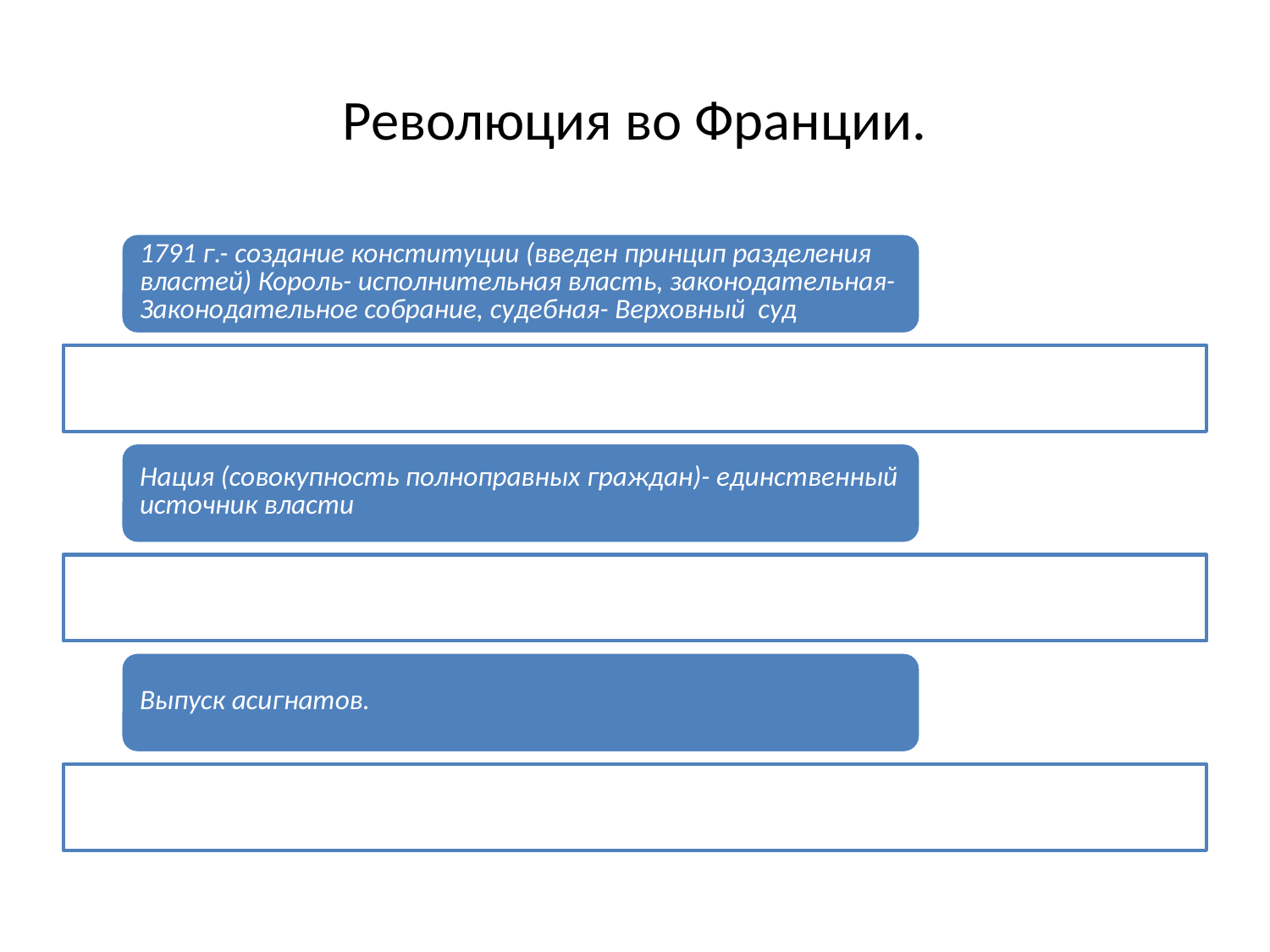

# Революция во Франции.
1791 г.- создание конституции (введен принцип разделения властей) Король- исполнительная власть, законодательная- Законодательное собрание, судебная- Верховный  суд
Нация (совокупность полноправных граждан)- единственный источник власти
Выпуск асигнатов.